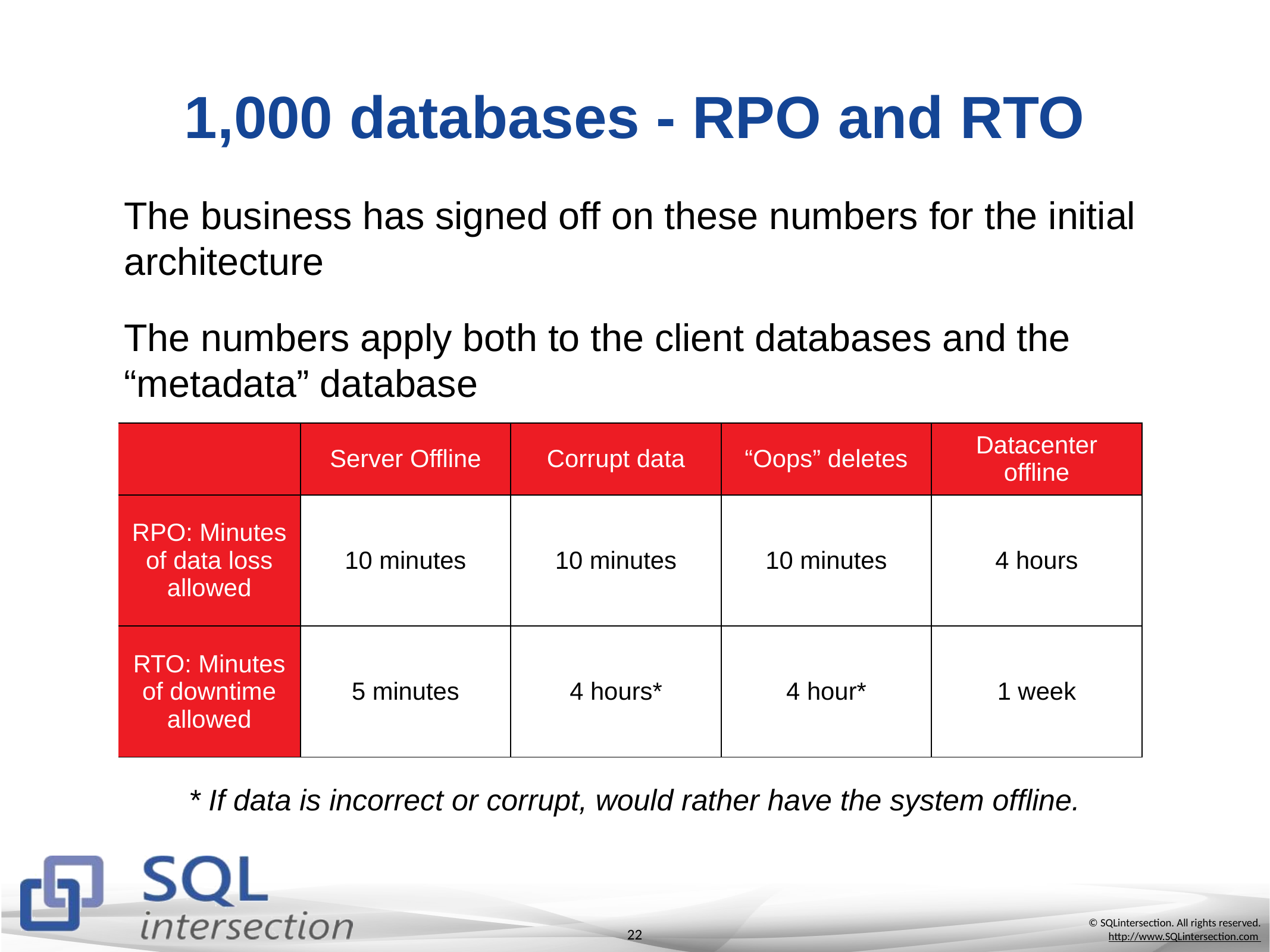

# 1,000 databases - RPO and RTO
The business has signed off on these numbers for the initial architecture
The numbers apply both to the client databases and the “metadata” database
|  | Server Offline | Corrupt data | “Oops” deletes | Datacenter offline |
| --- | --- | --- | --- | --- |
| RPO: Minutes of data loss allowed | 10 minutes | 10 minutes | 10 minutes | 4 hours |
| RTO: Minutes of downtime allowed | 5 minutes | 4 hours\* | 4 hour\* | 1 week |
* If data is incorrect or corrupt, would rather have the system offline.